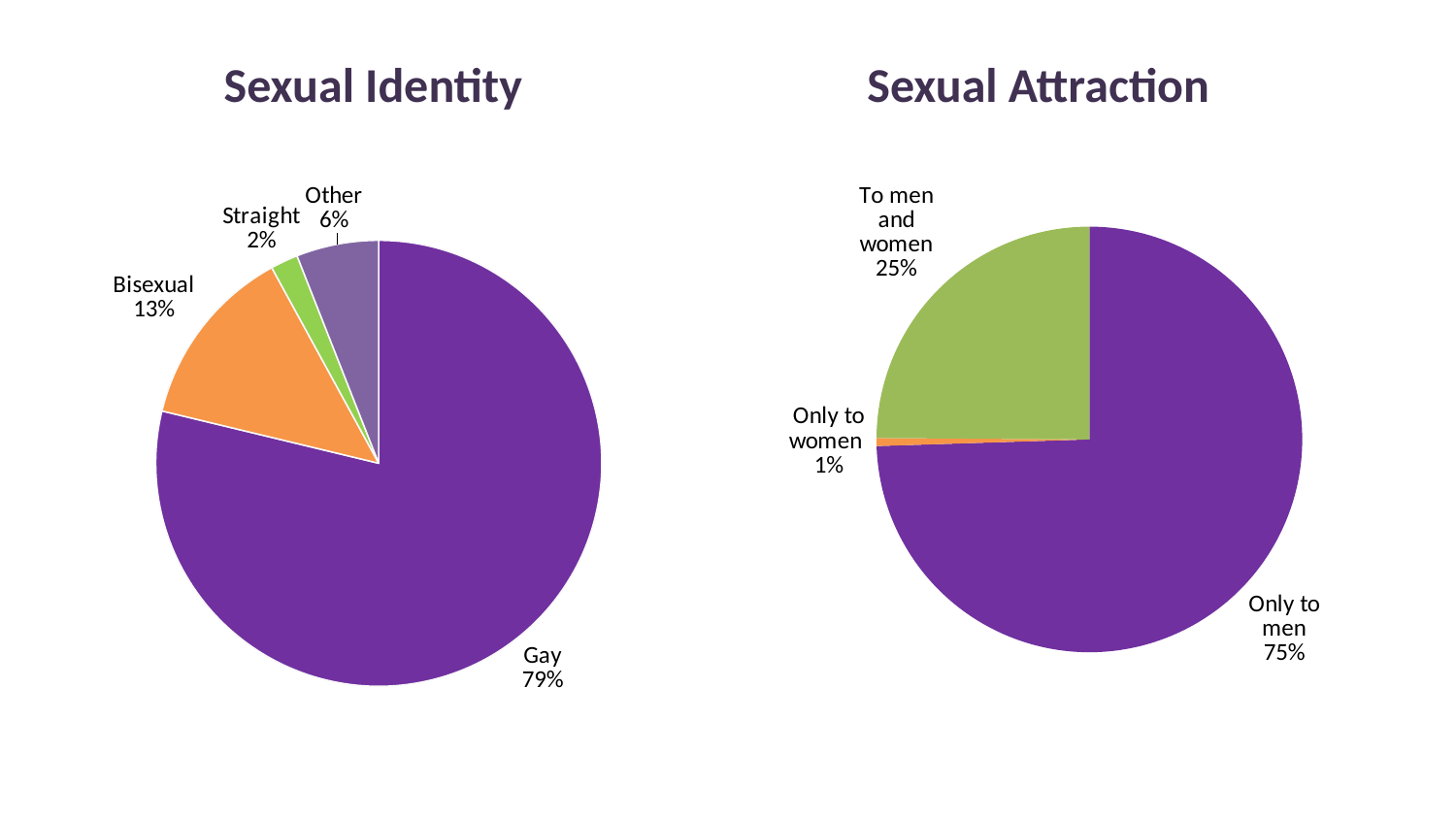

Sexual Identity
Sexual Attraction

### Chart

| Category |  |
|---|---|
| Only to men | 74.5 |
| Only to women  | 0.6 |
| To men and women | 24.9 |

### Chart

| Category |  |
|---|---|
| Gay | 79.12701017394157 |
| Bisexual | 13.32458155562849 |
| Straight | 2.0 |
| Other | 6.0 |